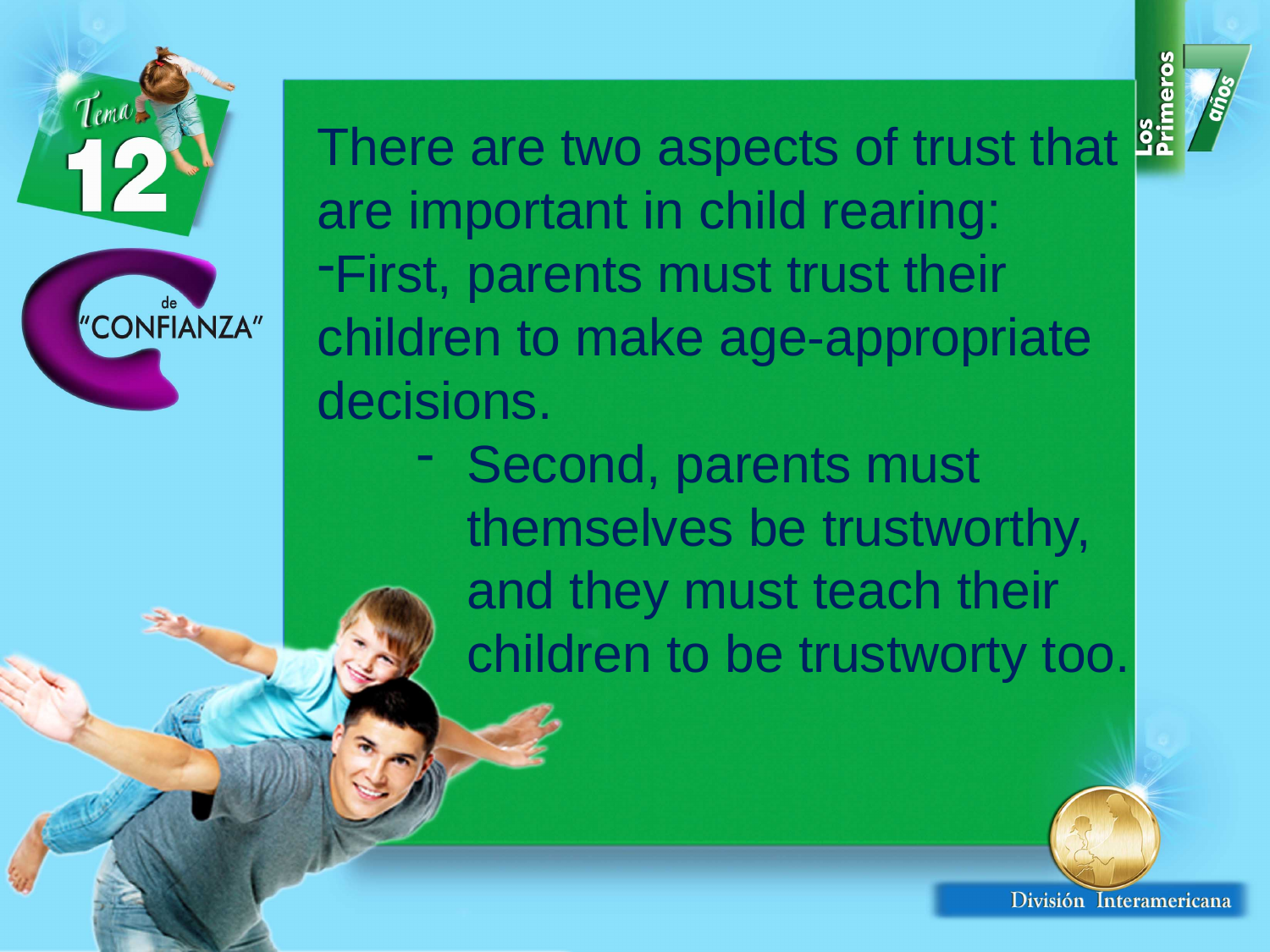

There are two aspects of trust that are important in child rearing:
First, parents must trust their children to make age-appropriate decisions.
Second, parents must themselves be trustworthy, and they must teach their children to be trustworty too.